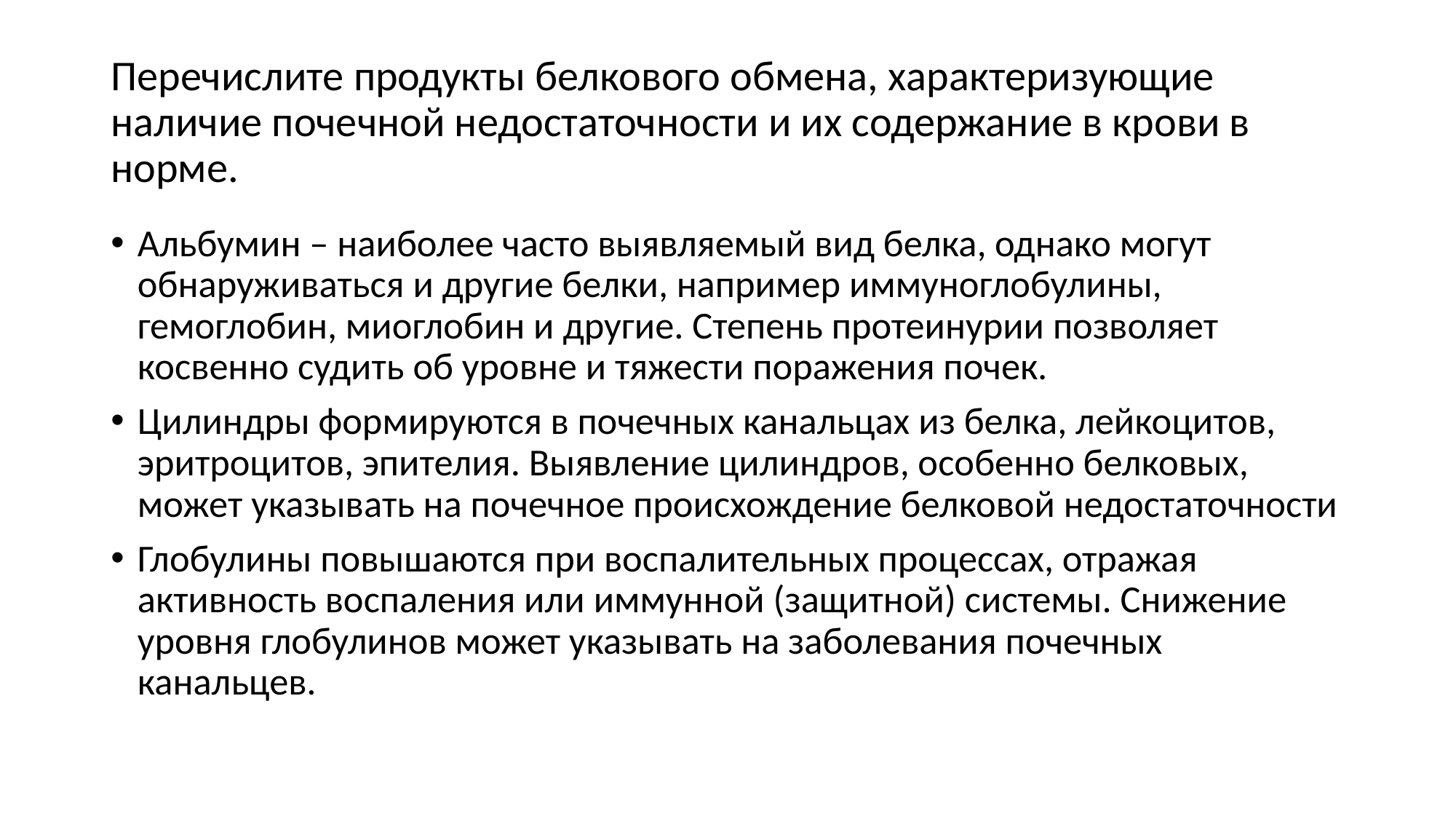

# Перечислите продукты белкового обмена, характеризующие наличие почечной недостаточности и их содержание в крови в норме.
Альбумин – наиболее часто выявляемый вид белка, однако могут обнаруживаться и другие белки, например иммуноглобулины, гемоглобин, миоглобин и другие. Степень протеинурии позволяет косвенно судить об уровне и тяжести поражения почек.
Цилиндры формируются в почечных канальцах из белка, лейкоцитов, эритроцитов, эпителия. Выявление цилиндров, особенно белковых, может указывать на почечное происхождение белковой недостаточности
Глобулины повышаются при воспалительных процессах, отражая активность воспаления или иммунной (защитной) системы. Снижение уровня глобулинов может указывать на заболевания почечных канальцев.